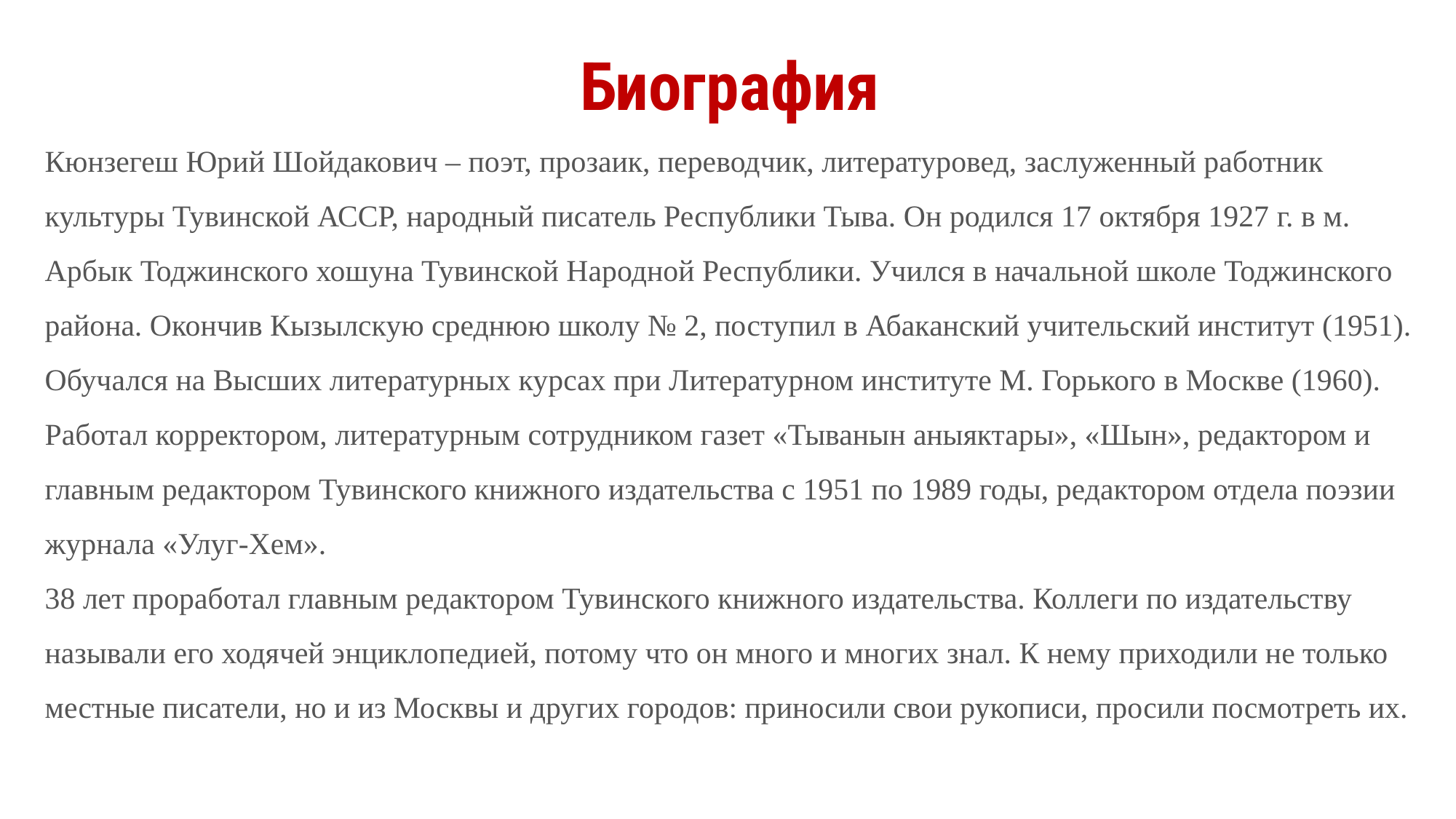

Биография
Кюнзегеш Юрий Шойдакович – поэт, прозаик, переводчик, литературовед, заслуженный работник культуры Тувинской АССР, народный писатель Республики Тыва. Он родился 17 октября 1927 г. в м. Арбык Тоджинского хошуна Тувинской Народной Республики. Учился в начальной школе Тоджинского района. Окончив Кызылскую среднюю школу № 2, поступил в Абаканский учительский институт (1951). Обучался на Высших литературных курсах при Литературном институте М. Горького в Москве (1960). Работал корректором, литературным сотрудником газет «Тыванын аныяктары», «Шын», редактором и главным редактором Тувинского книжного издательства с 1951 по 1989 годы, редактором отдела поэзии журнала «Улуг-Хем».
38 лет проработал главным редактором Тувинского книжного издательства. Коллеги по издательству называли его ходячей энциклопедией, потому что он много и многих знал. К нему приходили не только местные писатели, но и из Москвы и других городов: приносили свои рукописи, просили посмотреть их.